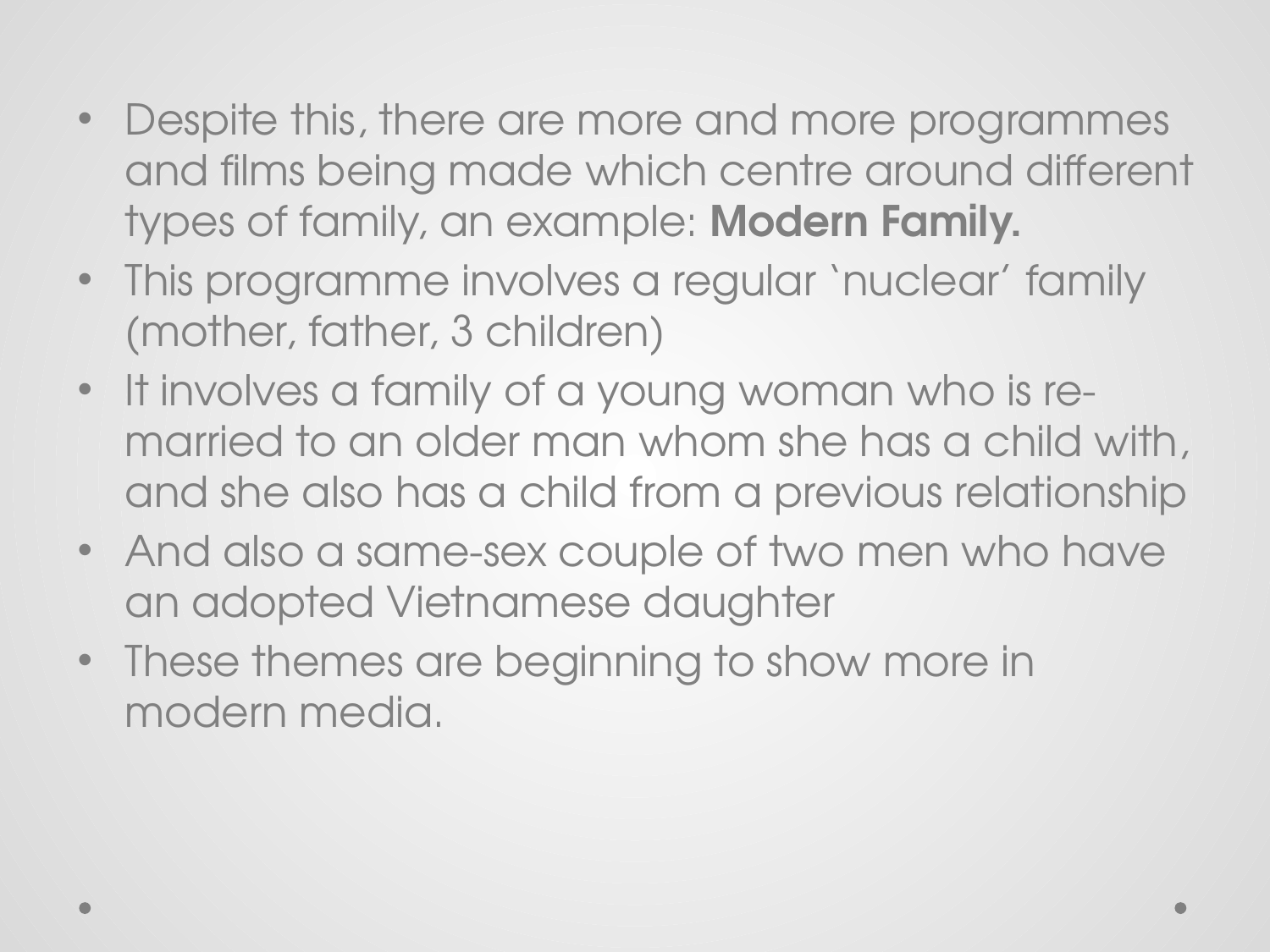

Despite this, there are more and more programmes and films being made which centre around different types of family, an example: Modern Family.
This programme involves a regular ‘nuclear’ family (mother, father, 3 children)
It involves a family of a young woman who is re-married to an older man whom she has a child with, and she also has a child from a previous relationship
And also a same-sex couple of two men who have an adopted Vietnamese daughter
These themes are beginning to show more in modern media.